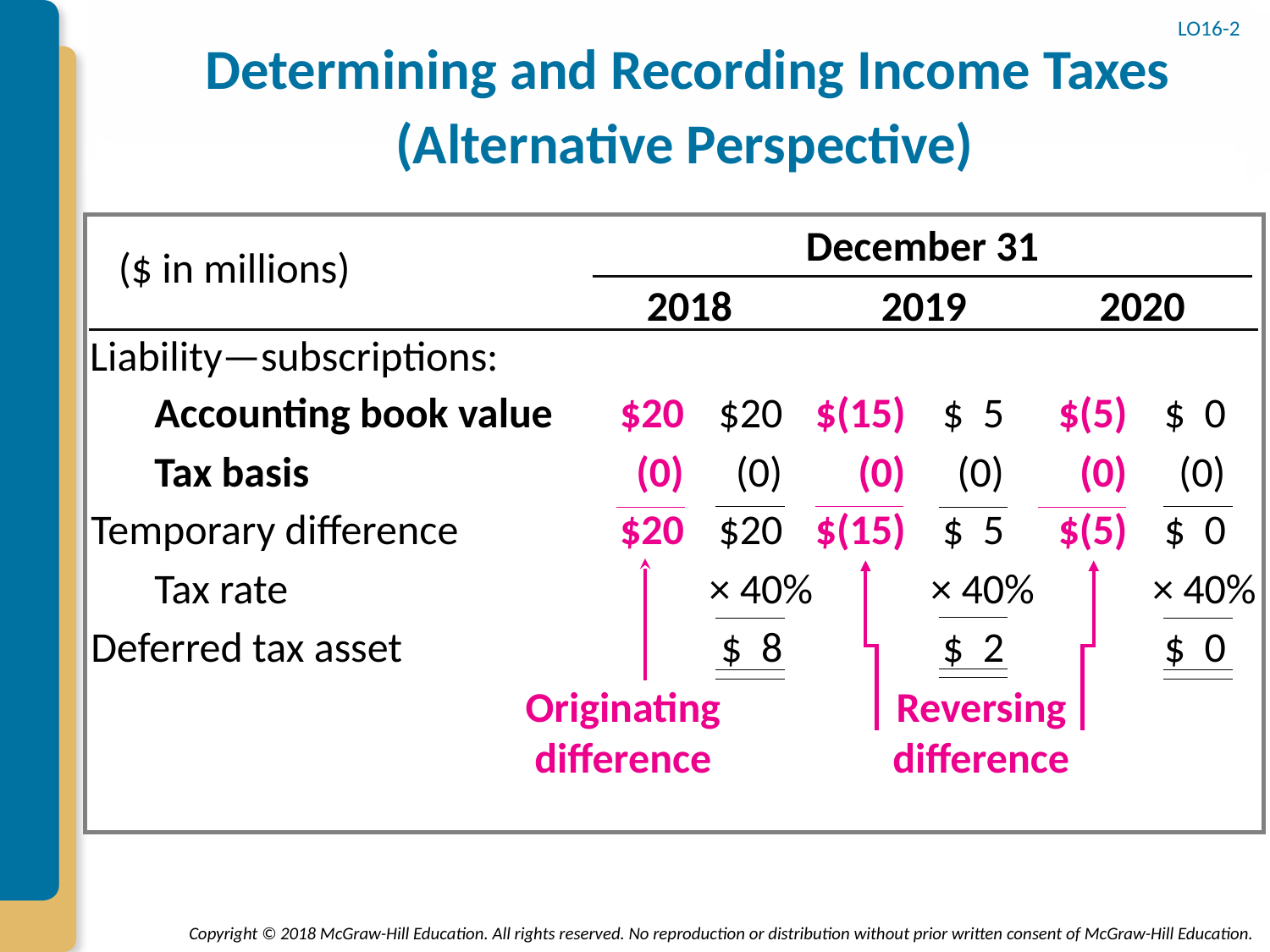

# Determining and Recording Income Taxes (Alternative Perspective)
LO16-2
December 31

($ in millions)
2018
2019
2020
Liability—subscriptions:
Accounting book value
$20
$20
$(15)
$  5
$(5)
$  0
Tax basis
(0)
(0)
(0)
(0)
(0)
(0)
Temporary difference
$20
$20
$(15)
$  5
$(5)
$  0
Tax rate
× 40%
× 40%
× 40%
Deferred tax asset
$  8
$  2
$  0
Originating difference
Reversing difference